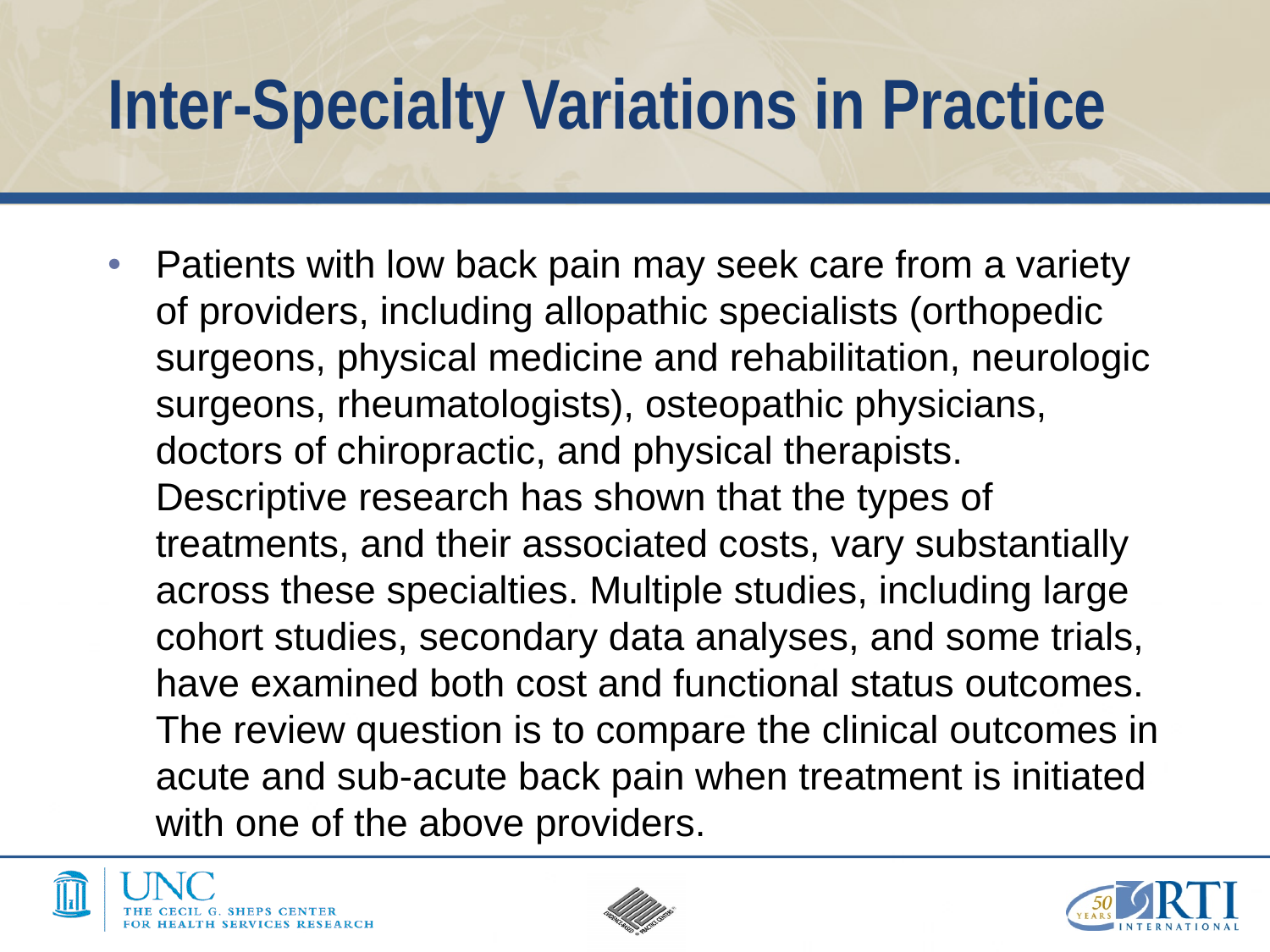

# Inter-Specialty Variations in Practice
Patients with low back pain may seek care from a variety of providers, including allopathic specialists (orthopedic surgeons, physical medicine and rehabilitation, neurologic surgeons, rheumatologists), osteopathic physicians, doctors of chiropractic, and physical therapists. Descriptive research has shown that the types of treatments, and their associated costs, vary substantially across these specialties. Multiple studies, including large cohort studies, secondary data analyses, and some trials, have examined both cost and functional status outcomes. The review question is to compare the clinical outcomes in acute and sub-acute back pain when treatment is initiated with one of the above providers.